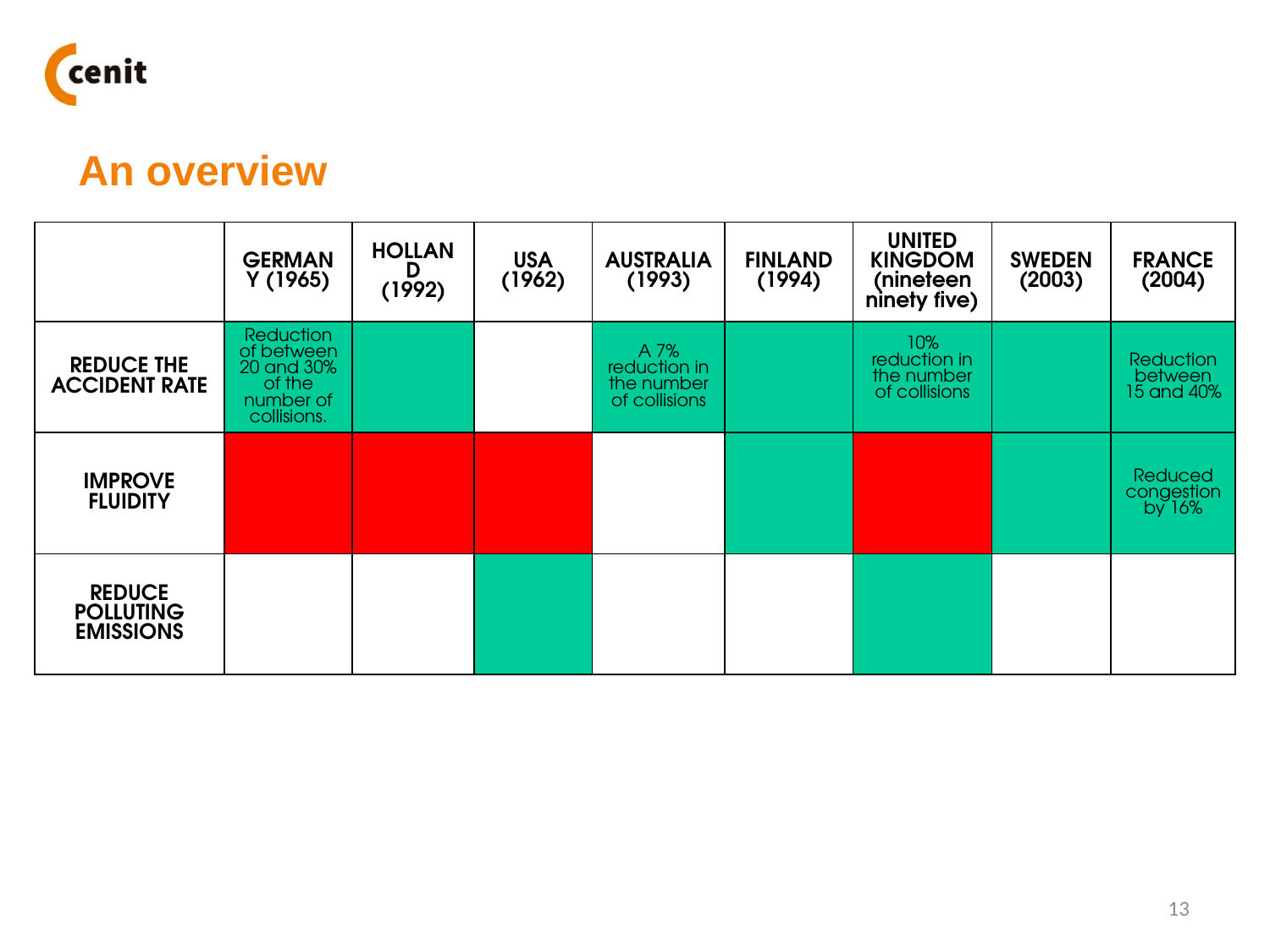

# An overview
|  | GERMANY (1965) | HOLLAND (1992) | USA (1962) | AUSTRALIA (1993) | FINLAND (1994) | UNITED KINGDOM (nineteen ninety five) | SWEDEN (2003) | FRANCE (2004) |
| --- | --- | --- | --- | --- | --- | --- | --- | --- |
| REDUCE THE ACCIDENT RATE | Reduction of between 20 and 30% of the number of collisions. |  |  | A 7% reduction in the number of collisions |  | 10% reduction in the number of collisions |  | Reduction between 15 and 40% |
| IMPROVE FLUIDITY |  |  |  |  |  |  |  | Reduced congestion by 16% |
| REDUCE POLLUTING EMISSIONS |  |  |  |  |  |  |  |  |
13